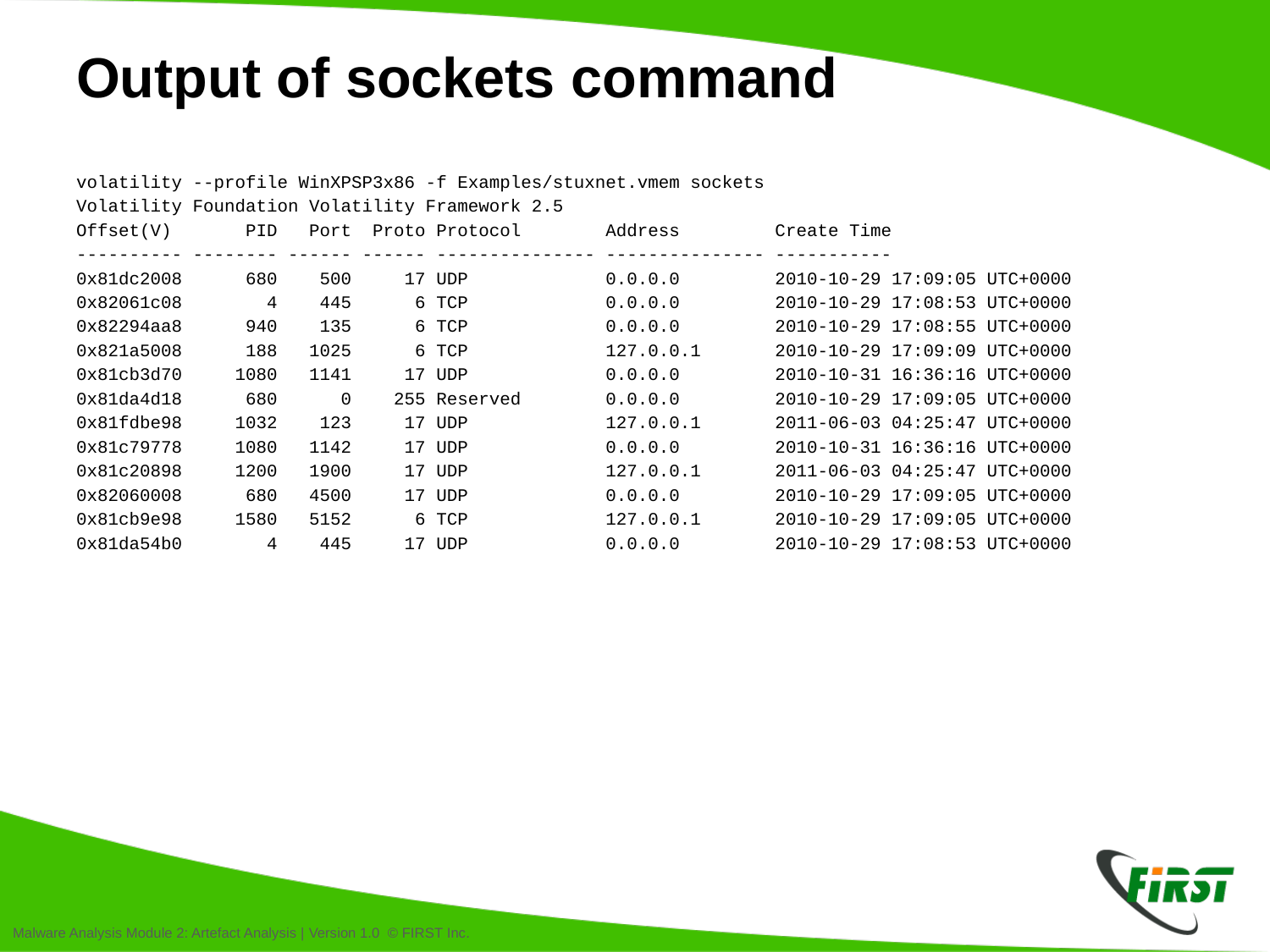

# Output of sockets command
volatility --profile WinXPSP3x86 -f Examples/stuxnet.vmem sockets
Volatility Foundation Volatility Framework 2.5
Offset(V)       PID   Port  Proto Protocol        Address         Create Time
---------- -------- ------ ------ --------------- --------------- -----------
0x81dc2008      680    500     17 UDP             0.0.0.0         2010-10-29 17:09:05 UTC+0000
0x82061c08        4    445      6 TCP             0.0.0.0         2010-10-29 17:08:53 UTC+0000
0x82294aa8      940    135      6 TCP             0.0.0.0         2010-10-29 17:08:55 UTC+0000
0x821a5008      188   1025      6 TCP             127.0.0.1       2010-10-29 17:09:09 UTC+0000
0x81cb3d70     1080   1141     17 UDP             0.0.0.0         2010-10-31 16:36:16 UTC+0000
0x81da4d18      680      0    255 Reserved        0.0.0.0         2010-10-29 17:09:05 UTC+0000
0x81fdbe98     1032    123     17 UDP             127.0.0.1       2011-06-03 04:25:47 UTC+0000
0x81c79778     1080   1142     17 UDP             0.0.0.0         2010-10-31 16:36:16 UTC+0000
0x81c20898     1200   1900     17 UDP             127.0.0.1       2011-06-03 04:25:47 UTC+0000
0x82060008      680   4500     17 UDP             0.0.0.0         2010-10-29 17:09:05 UTC+0000
0x81cb9e98     1580   5152      6 TCP             127.0.0.1       2010-10-29 17:09:05 UTC+0000
0x81da54b0        4    445     17 UDP             0.0.0.0         2010-10-29 17:08:53 UTC+0000